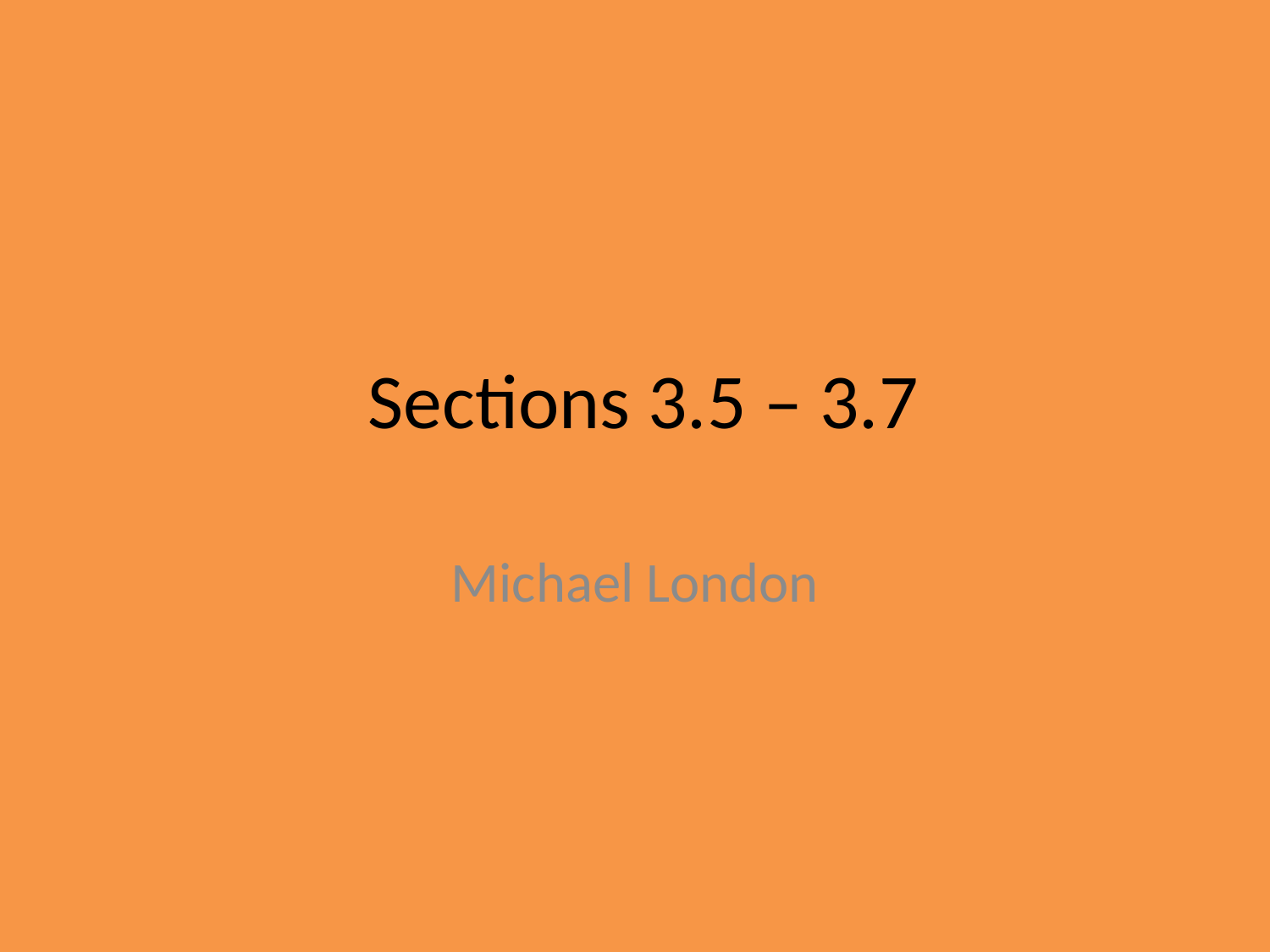

# Sections 3.5 – 3.7
Michael London